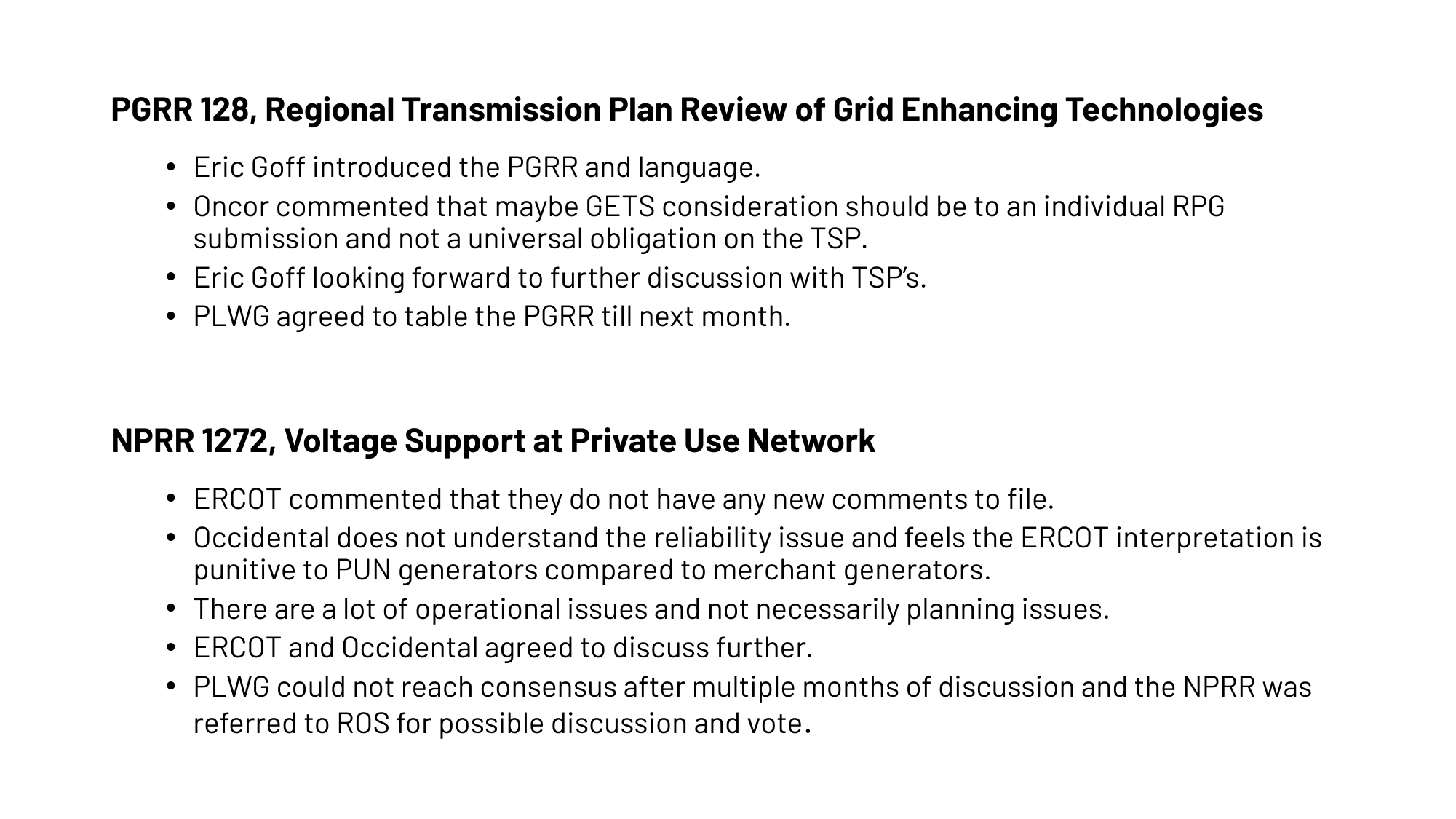

PGRR 128, Regional Transmission Plan Review of Grid Enhancing Technologies
Eric Goff introduced the PGRR and language.
Oncor commented that maybe GETS consideration should be to an individual RPG submission and not a universal obligation on the TSP.
Eric Goff looking forward to further discussion with TSP’s.
PLWG agreed to table the PGRR till next month.

NPRR 1272, Voltage Support at Private Use Network
ERCOT commented that they do not have any new comments to file.
Occidental does not understand the reliability issue and feels the ERCOT interpretation is punitive to PUN generators compared to merchant generators.
There are a lot of operational issues and not necessarily planning issues.
ERCOT and Occidental agreed to discuss further.
PLWG could not reach consensus after multiple months of discussion and the NPRR was referred to ROS for possible discussion and vote.